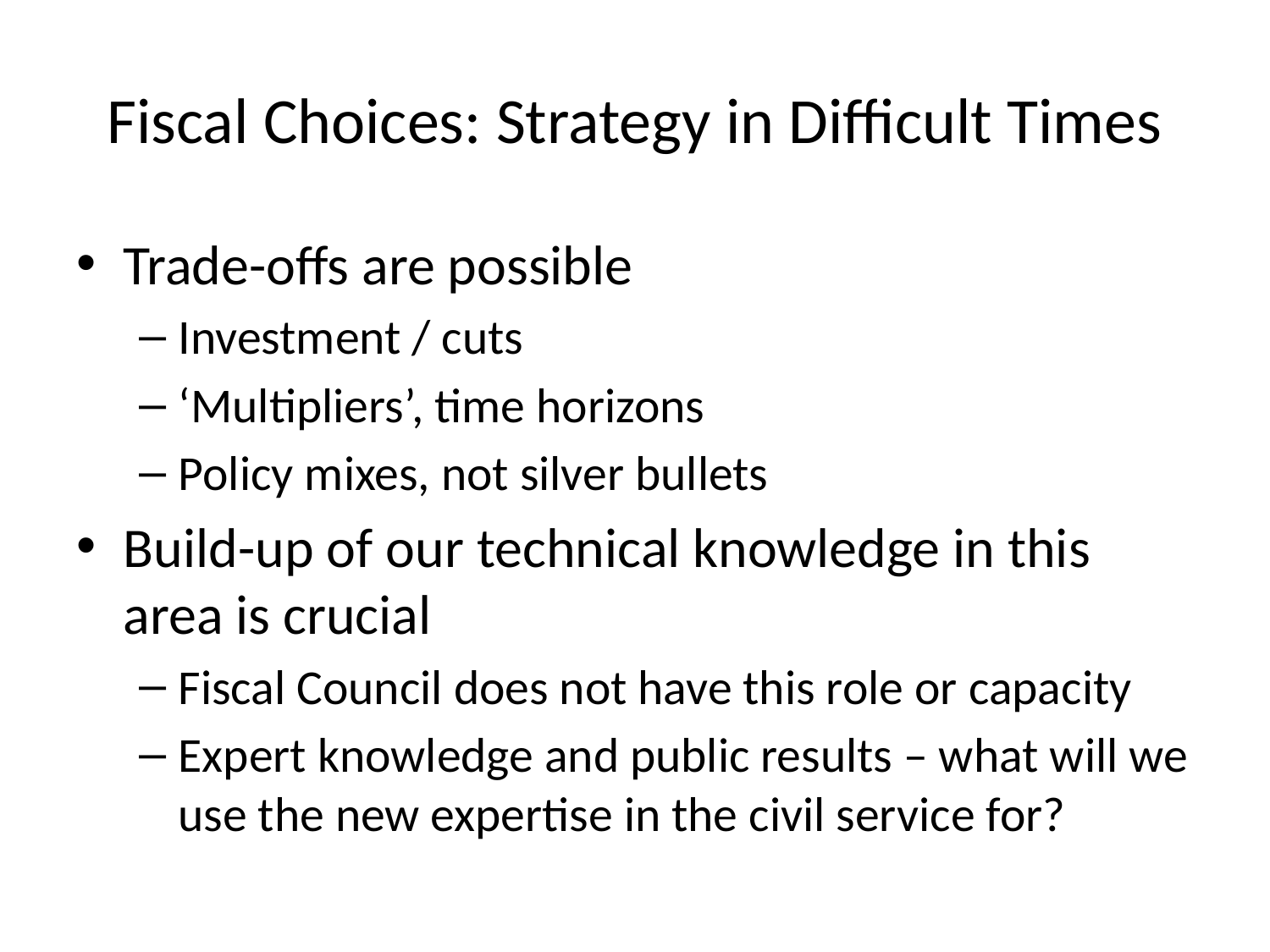

# Fiscal Choices: Strategy in Difficult Times
Trade-offs are possible
Investment / cuts
‘Multipliers’, time horizons
Policy mixes, not silver bullets
Build-up of our technical knowledge in this area is crucial
Fiscal Council does not have this role or capacity
Expert knowledge and public results – what will we use the new expertise in the civil service for?